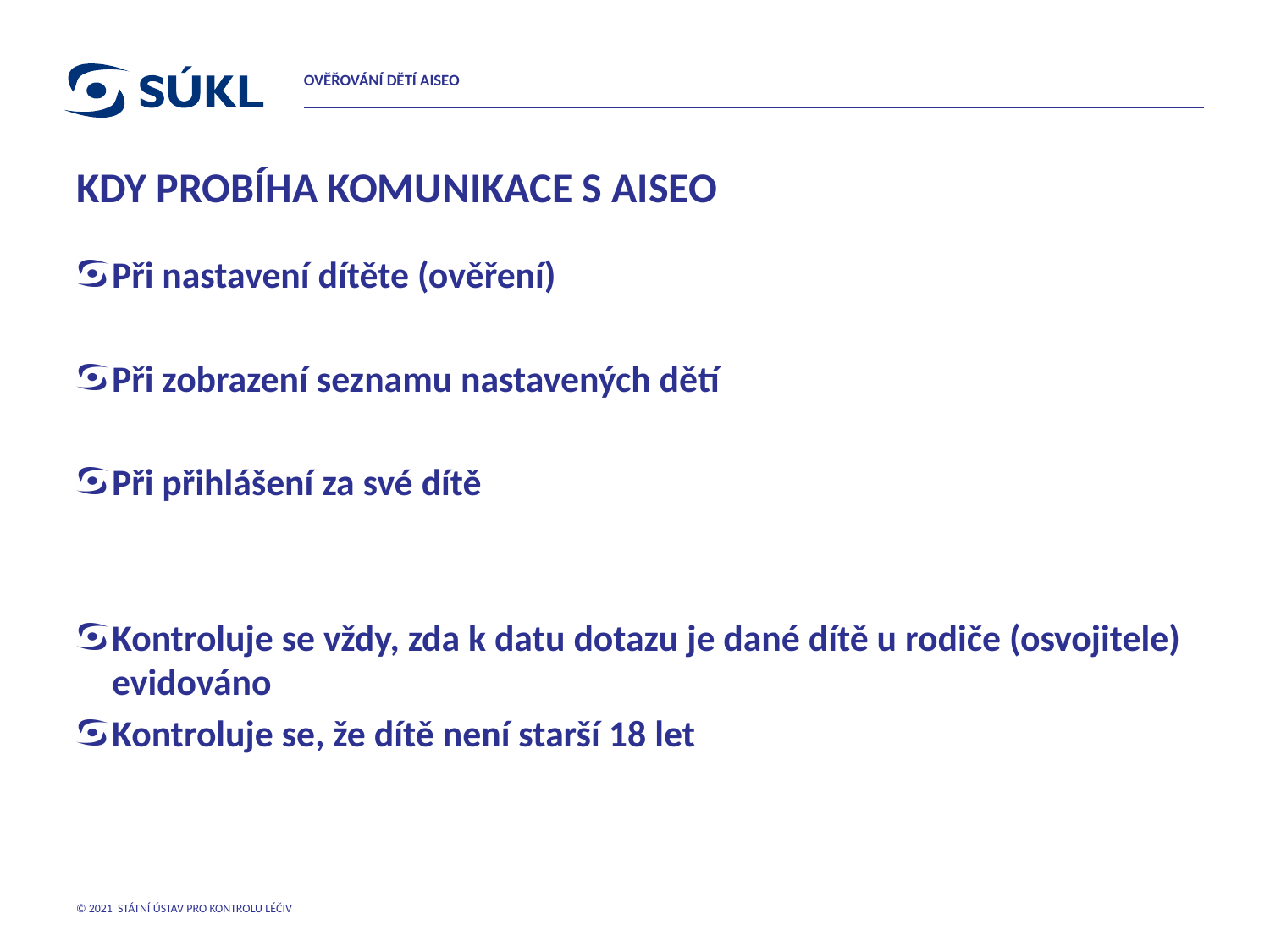

OVĚŘOVÁNÍ DĚTÍ AISEO
# KDY PROBÍHA KOMUNIKACE S AISEO
Při nastavení dítěte (ověření)

Při zobrazení seznamu nastavených dětí

Při přihlášení za své dítě

Kontroluje se vždy, zda k datu dotazu je dané dítě u rodiče (osvojitele) evidováno
Kontroluje se, že dítě není starší 18 let

© 2021  STÁTNÍ ÚSTAV PRO KONTROLU LÉČIV